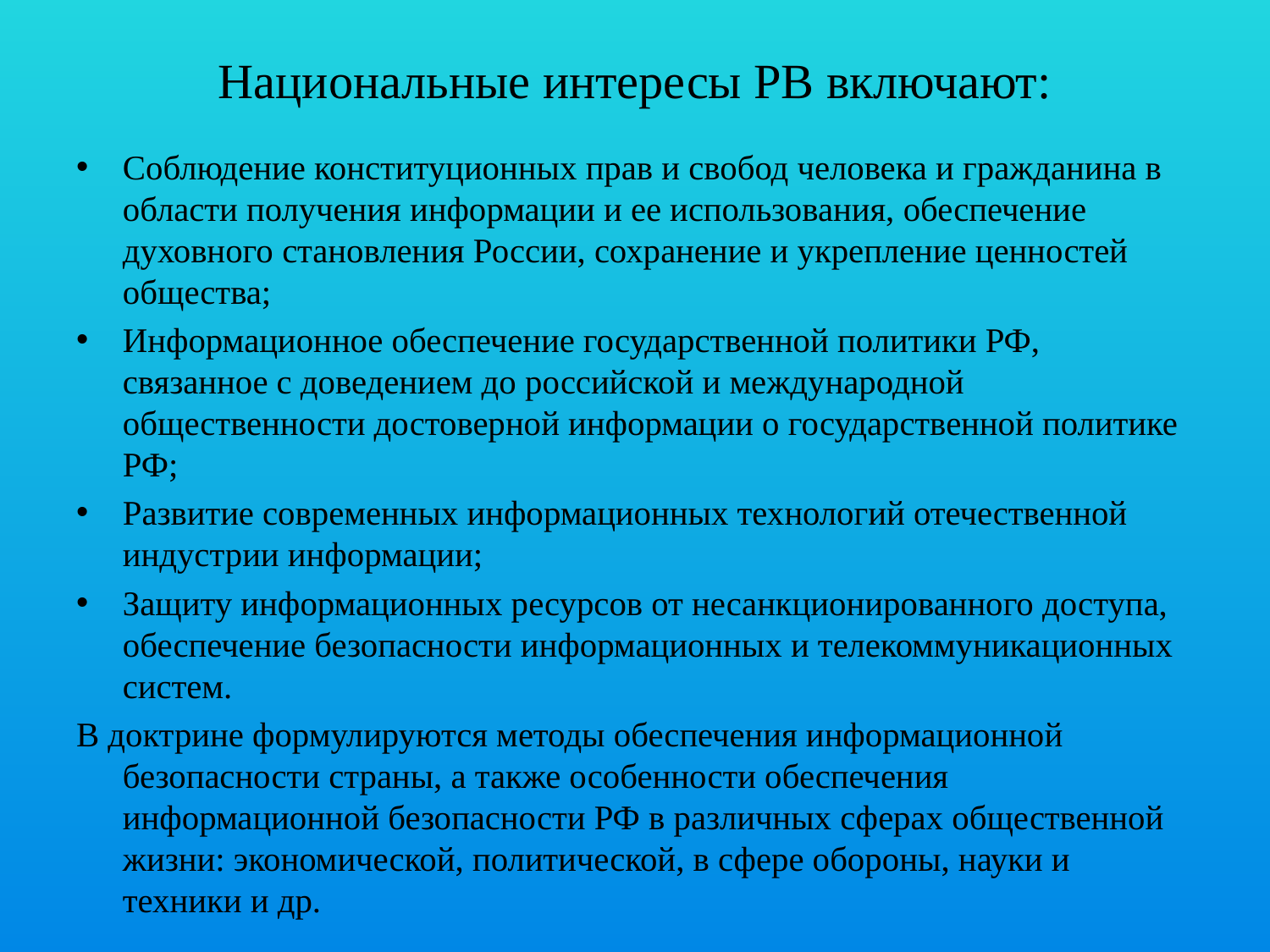

# Национальные интересы РВ включают:
Соблюдение конституционных прав и свобод человека и гражданина в области получения информации и ее использования, обеспечение духовного становления России, сохранение и укрепление ценностей общества;
Информационное обеспечение государственной политики РФ, связанное с доведением до российской и международной общественности достоверной информации о государственной политике РФ;
Развитие современных информационных технологий отечественной индустрии информации;
Защиту информационных ресурсов от несанкционированного доступа, обеспечение безопасности информационных и телекоммуникационных систем.
В доктрине формулируются методы обеспечения информационной безопасности страны, а также особенности обеспечения информационной безопасности РФ в различных сферах общественной жизни: экономической, политической, в сфере обороны, науки и техники и др.